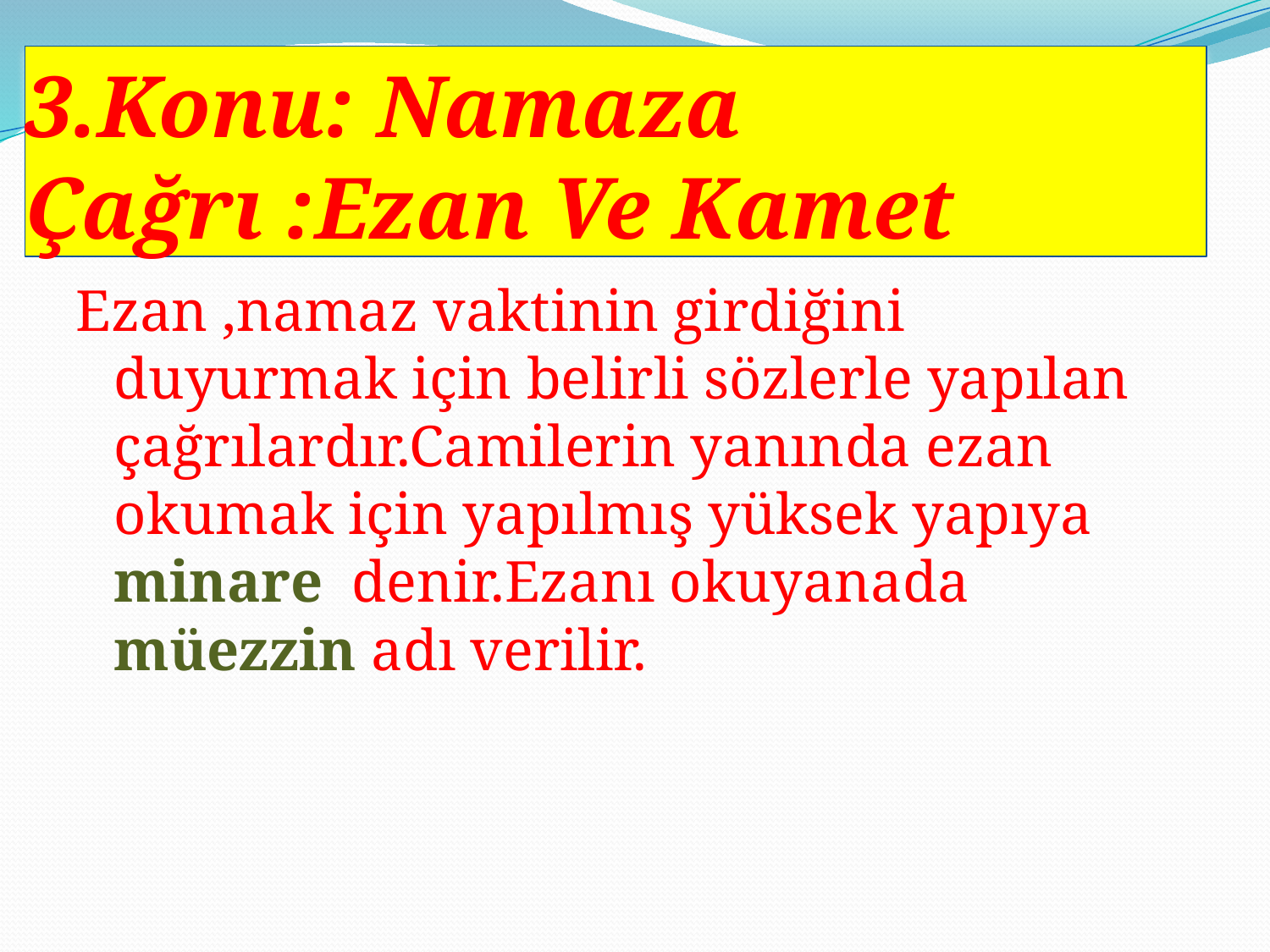

# 3.Konu: Namaza Çağrı :Ezan Ve Kamet
Ezan ,namaz vaktinin girdiğini duyurmak için belirli sözlerle yapılan çağrılardır.Camilerin yanında ezan okumak için yapılmış yüksek yapıya minare  denir.Ezanı okuyanada müezzin adı verilir.